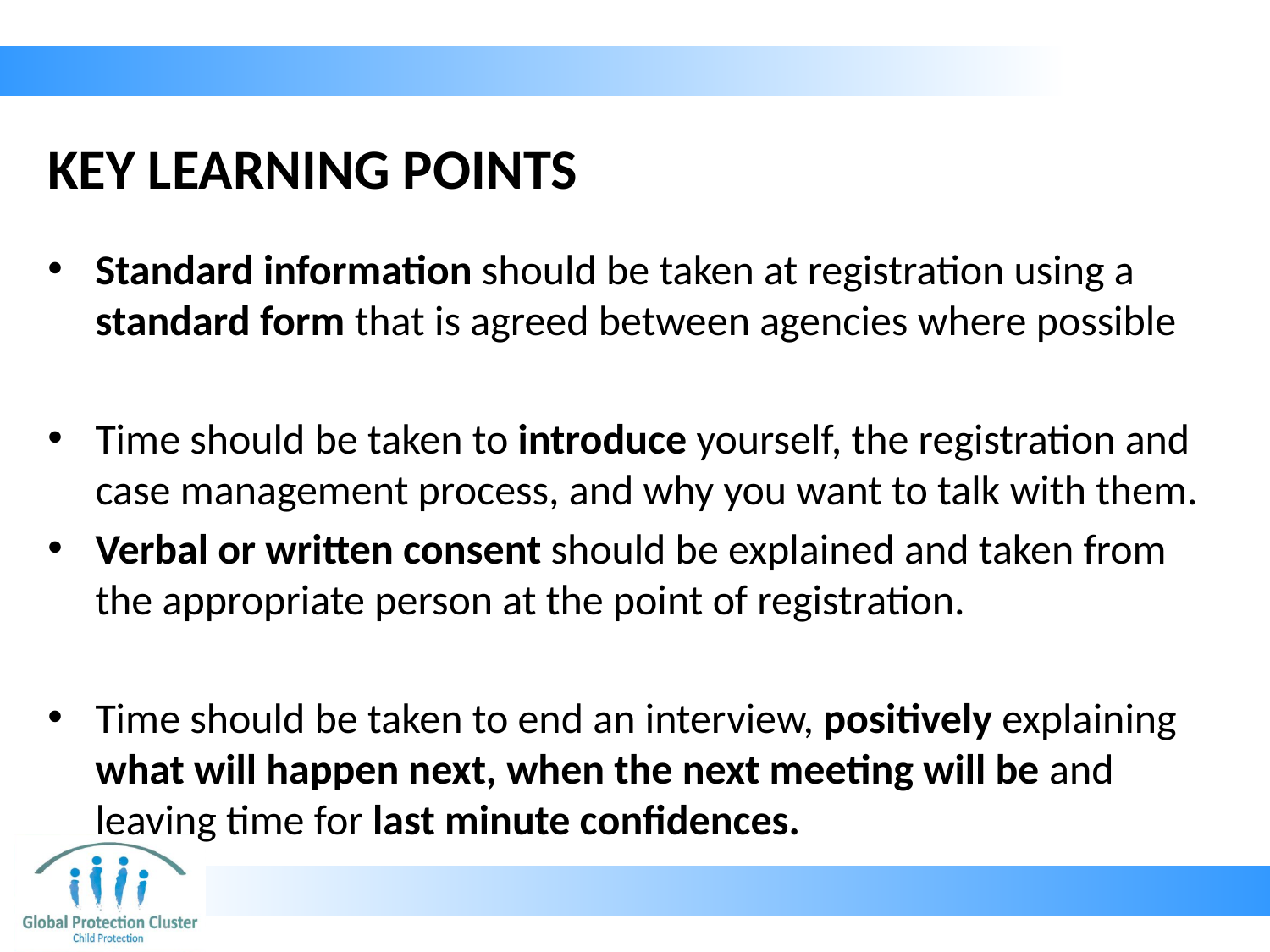

# KEY LEARNING POINTS
Standard information should be taken at registration using a standard form that is agreed between agencies where possible

Time should be taken to introduce yourself, the registration and case management process, and why you want to talk with them.
Verbal or written consent should be explained and taken from the appropriate person at the point of registration.

Time should be taken to end an interview, positively explaining what will happen next, when the next meeting will be and leaving time for last minute confidences.